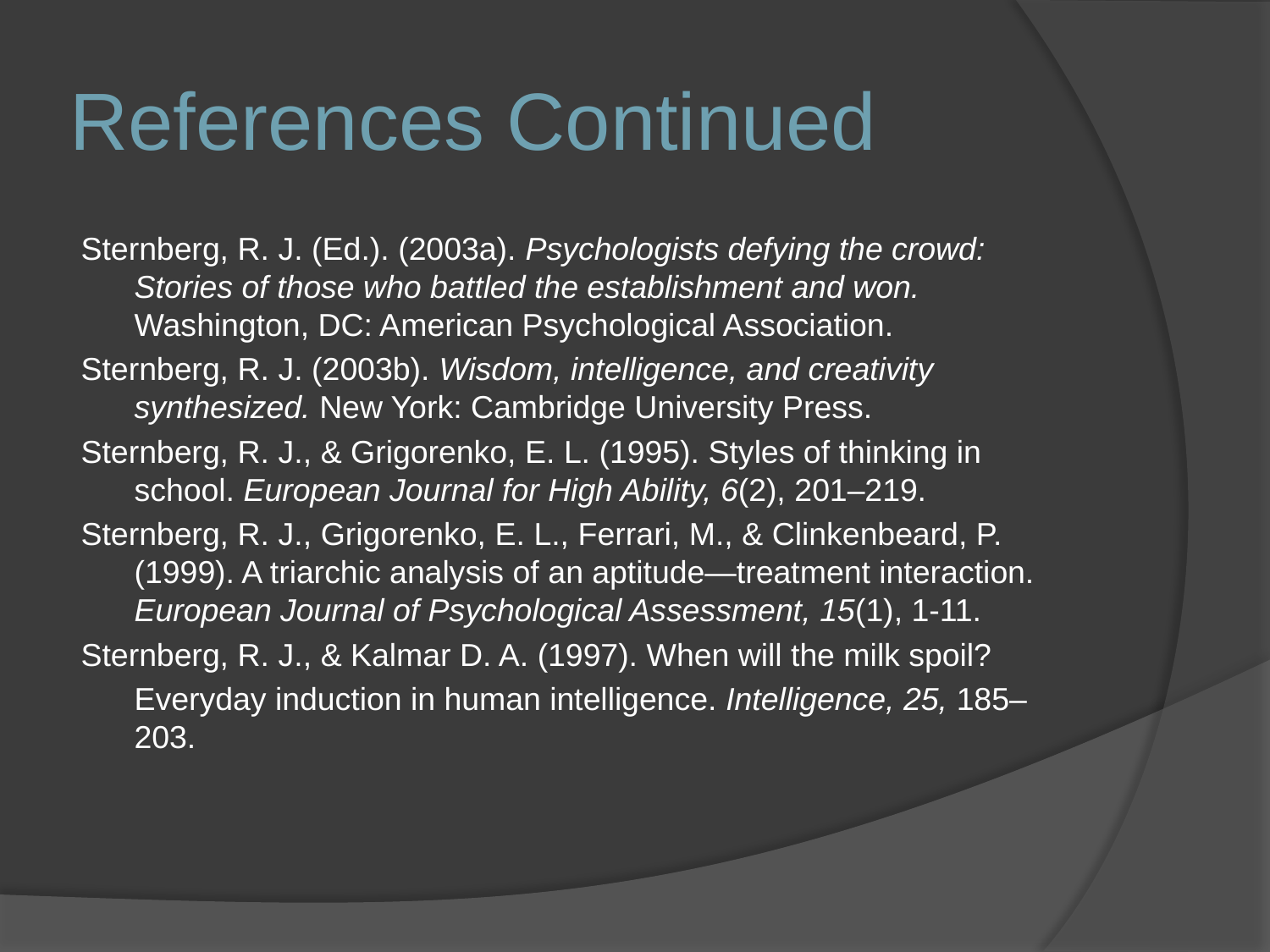

# References Continued
Sternberg, R. J. (Ed.). (2003a). Psychologists defying the crowd: Stories of those who battled the establishment and won. Washington, DC: American Psychological Association.
Sternberg, R. J. (2003b). Wisdom, intelligence, and creativity synthesized. New York: Cambridge University Press.
Sternberg, R. J., & Grigorenko, E. L. (1995). Styles of thinking in school. European Journal for High Ability, 6(2), 201–219.
Sternberg, R. J., Grigorenko, E. L., Ferrari, M., & Clinkenbeard, P. (1999). A triarchic analysis of an aptitude—treatment interaction. European Journal of Psychological Assessment, 15(1), 1-11.
Sternberg, R. J., & Kalmar D. A. (1997). When will the milk spoil?
	Everyday induction in human intelligence. Intelligence, 25, 185–203.